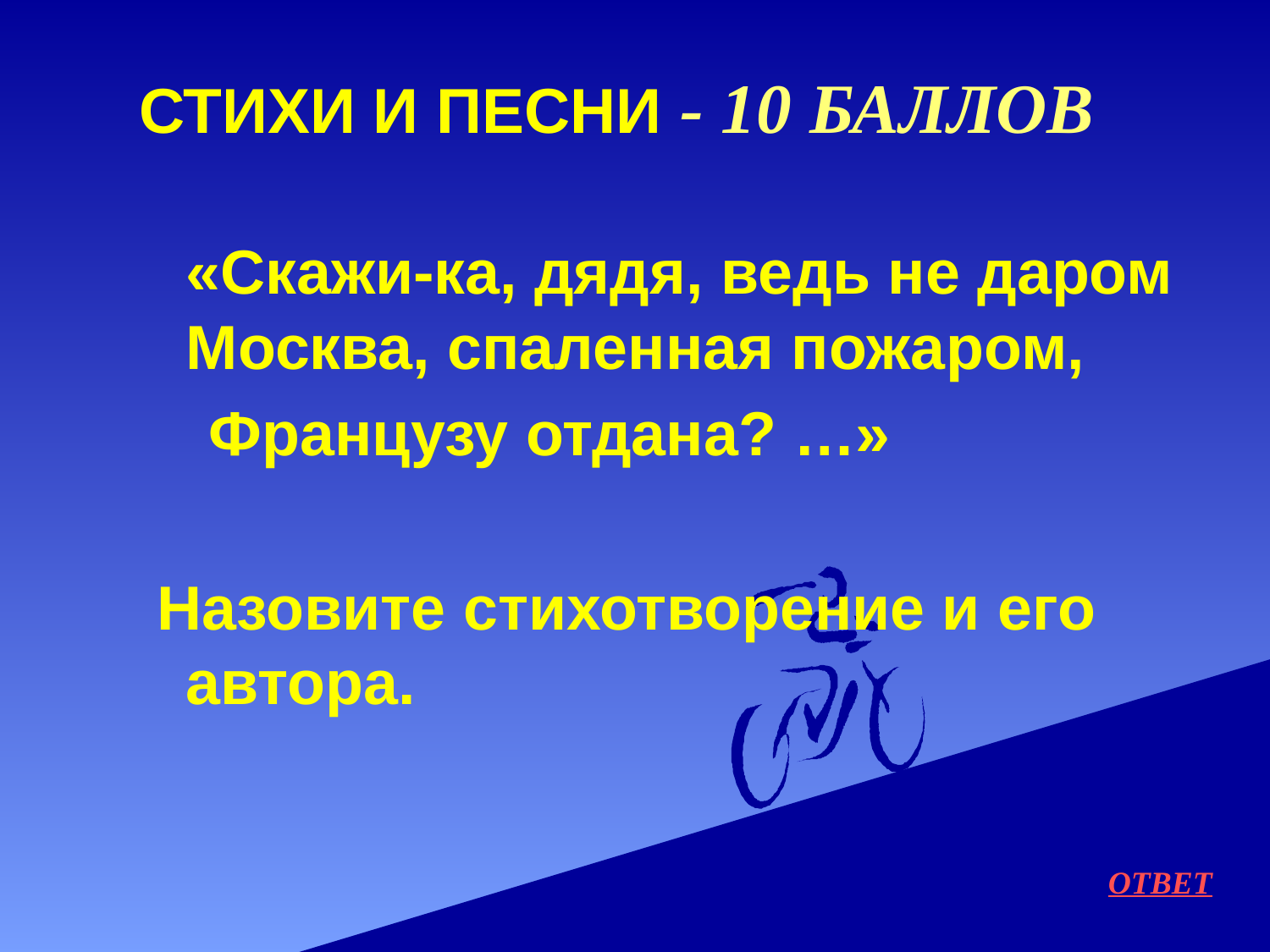

# Стихи и песни - 10 баллов
   «Скажи-ка, дядя, ведь не даром
Москва, спаленная пожаром,
    Французу отдана? …»

 Назовите стихотворение и его автора.

ОТВЕТ